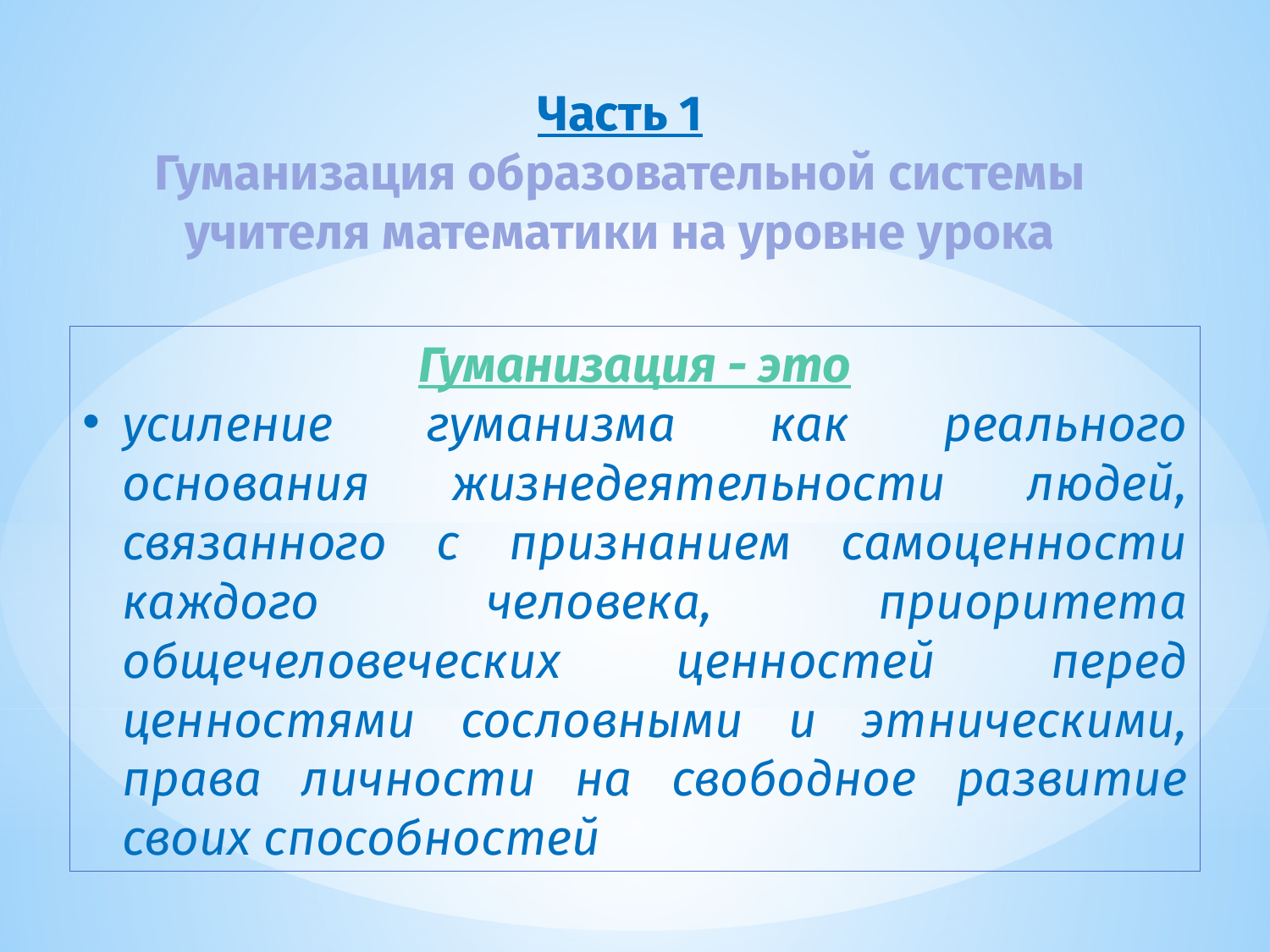

Часть 1
Гуманизация образовательной системы учителя математики на уровне урока
Гуманизация - это
усиление гуманизма как реального основания жизнедеятельности людей, связанного с признанием самоценности каждого человека, приоритета общечеловеческих ценностей перед ценностями сословными и этническими, права личности на свободное развитие своих способностей